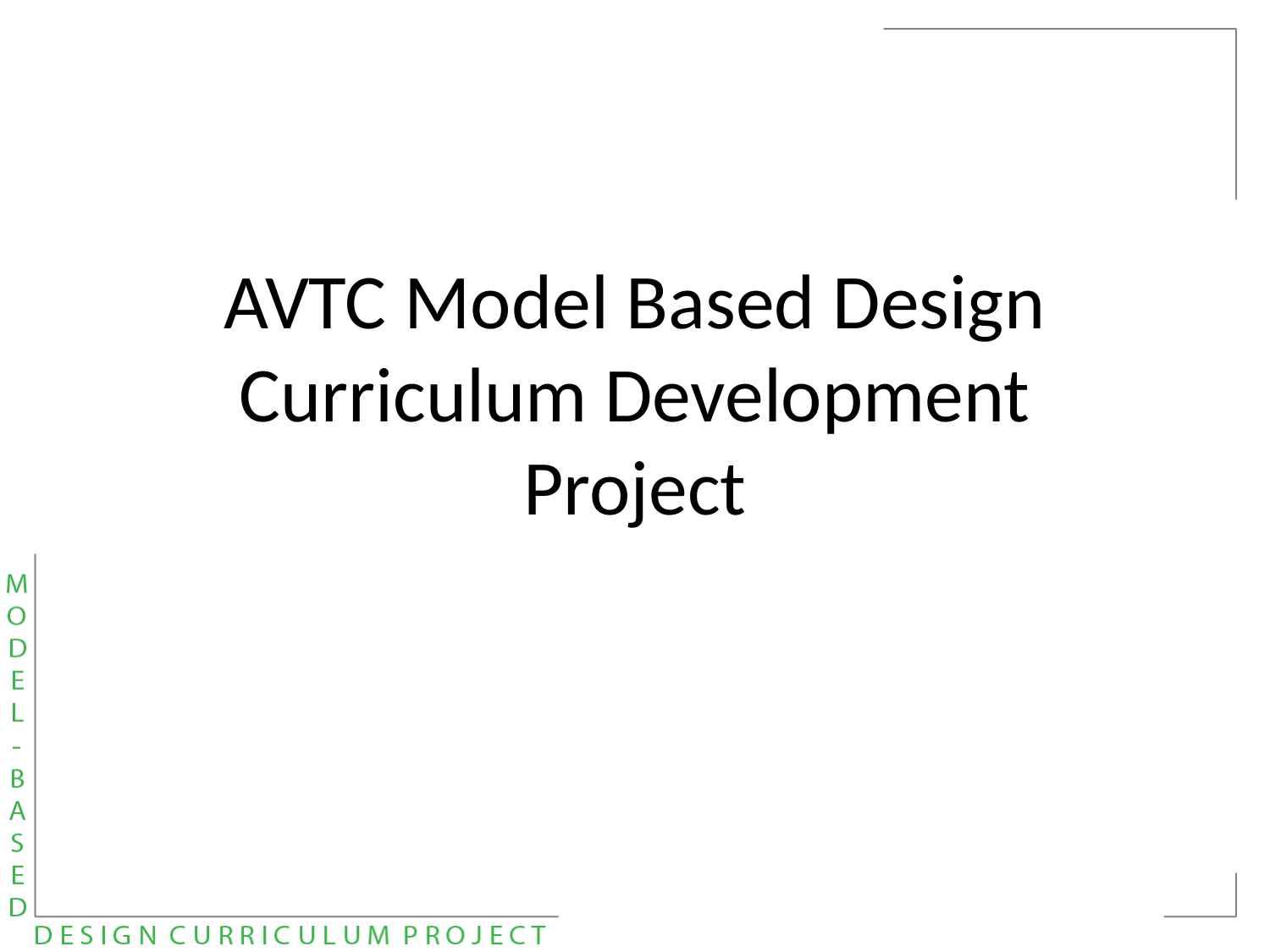

AVTC Model Based Design Curriculum Development Project